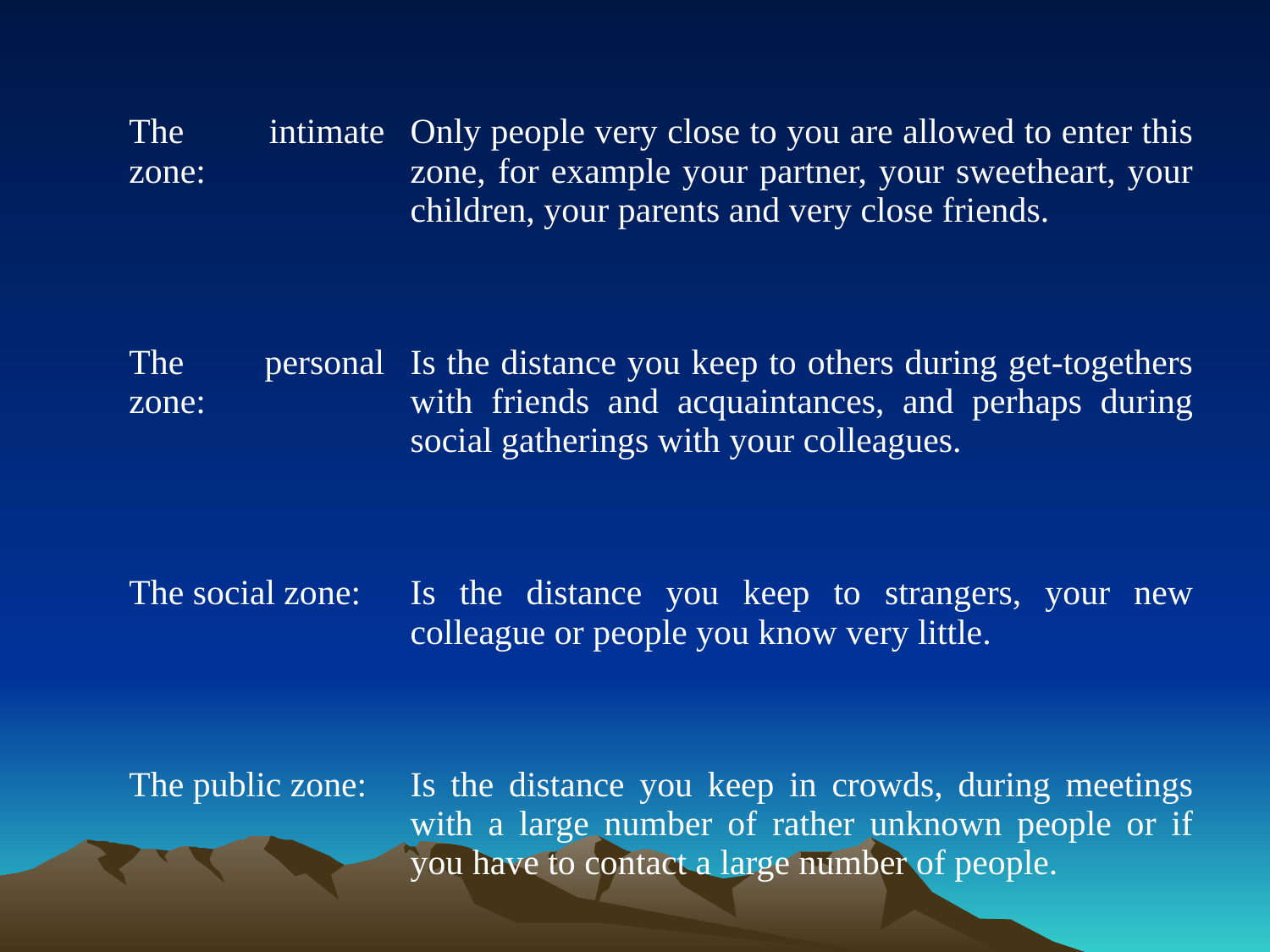

| The intimate zone: | Only people very close to you are allowed to enter this zone, for example your partner, your sweetheart, your children, your parents and very close friends. |
| --- | --- |
|  |  |
| The personal zone: | Is the distance you keep to others during get-togethers with friends and acquaintances, and perhaps during social gatherings with your colleagues. |
|  |  |
| The social zone: | Is the distance you keep to strangers, your new colleague or people you know very little. |
|  |  |
| The public zone: | Is the distance you keep in crowds, during meetings with a large number of rather unknown people or if you have to con­tact a large number of people. |